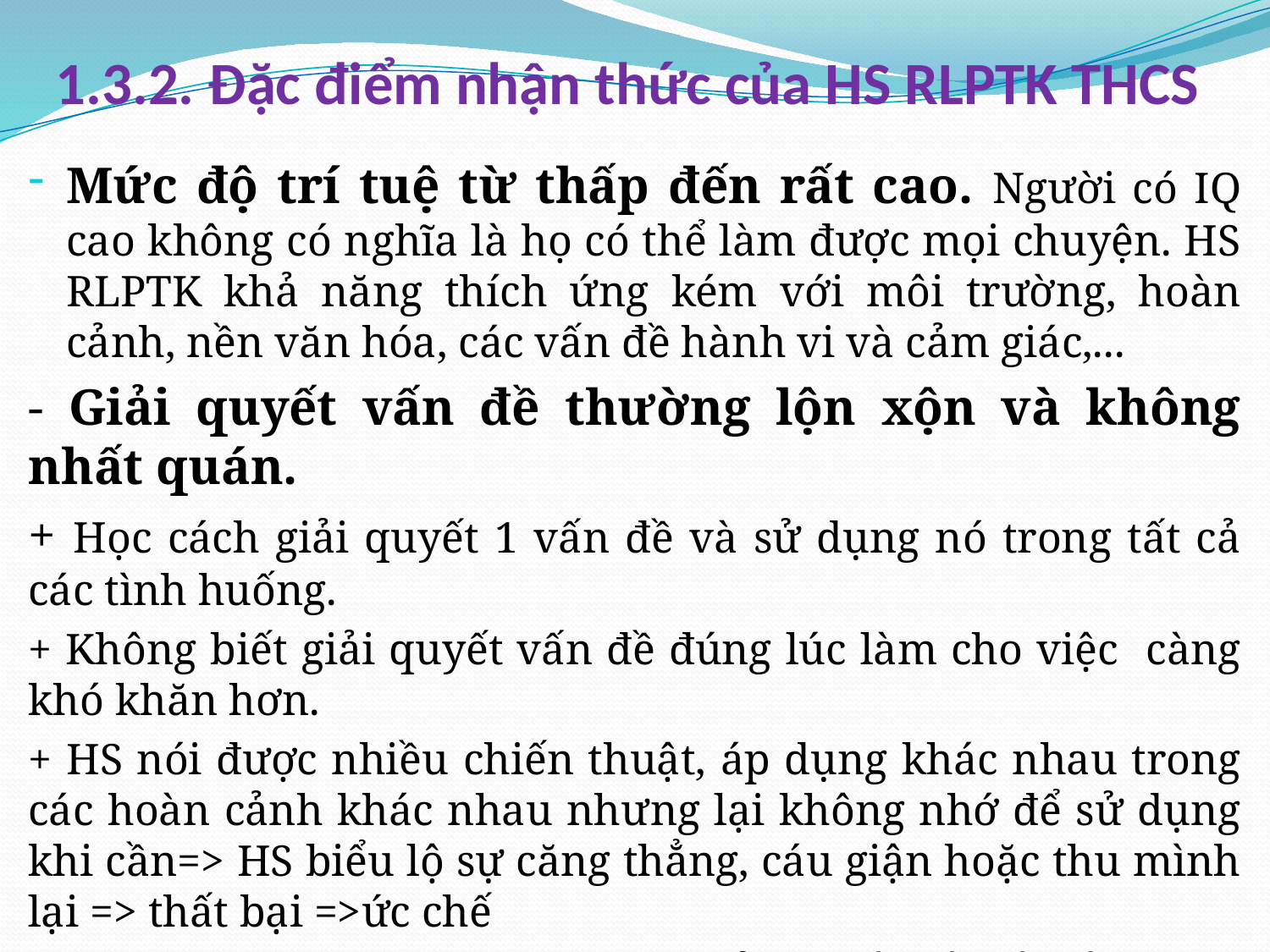

# 1.3.2. Đặc điểm nhận thức của HS RLPTK THCS
Mức độ trí tuệ từ thấp đến rất cao. Người có IQ cao không có nghĩa là họ có thể làm được mọi chuyện. HS RLPTK khả năng thích ứng kém với môi trường, hoàn cảnh, nền văn hóa, các vấn đề hành vi và cảm giác,...
- Giải quyết vấn đề thường lộn xộn và không nhất quán.
+ Học cách giải quyết 1 vấn đề và sử dụng nó trong tất cả các tình huống.
+ Không biết giải quyết vấn đề đúng lúc làm cho việc  càng khó khăn hơn.
+ HS nói được nhiều chiến thuật, áp dụng khác nhau trong các hoàn cảnh khác nhau nhưng lại không nhớ để sử dụng khi cần=> HS biểu lộ sự căng thẳng, cáu giận hoặc thu mình lại => thất bại =>ức chế
+ HS quan tâm cái gì thì kỹ năng giải quyết vấn đề tốt cái đó nhưng lại không thể giải quyết các nhiệm vụ hàng ngày.